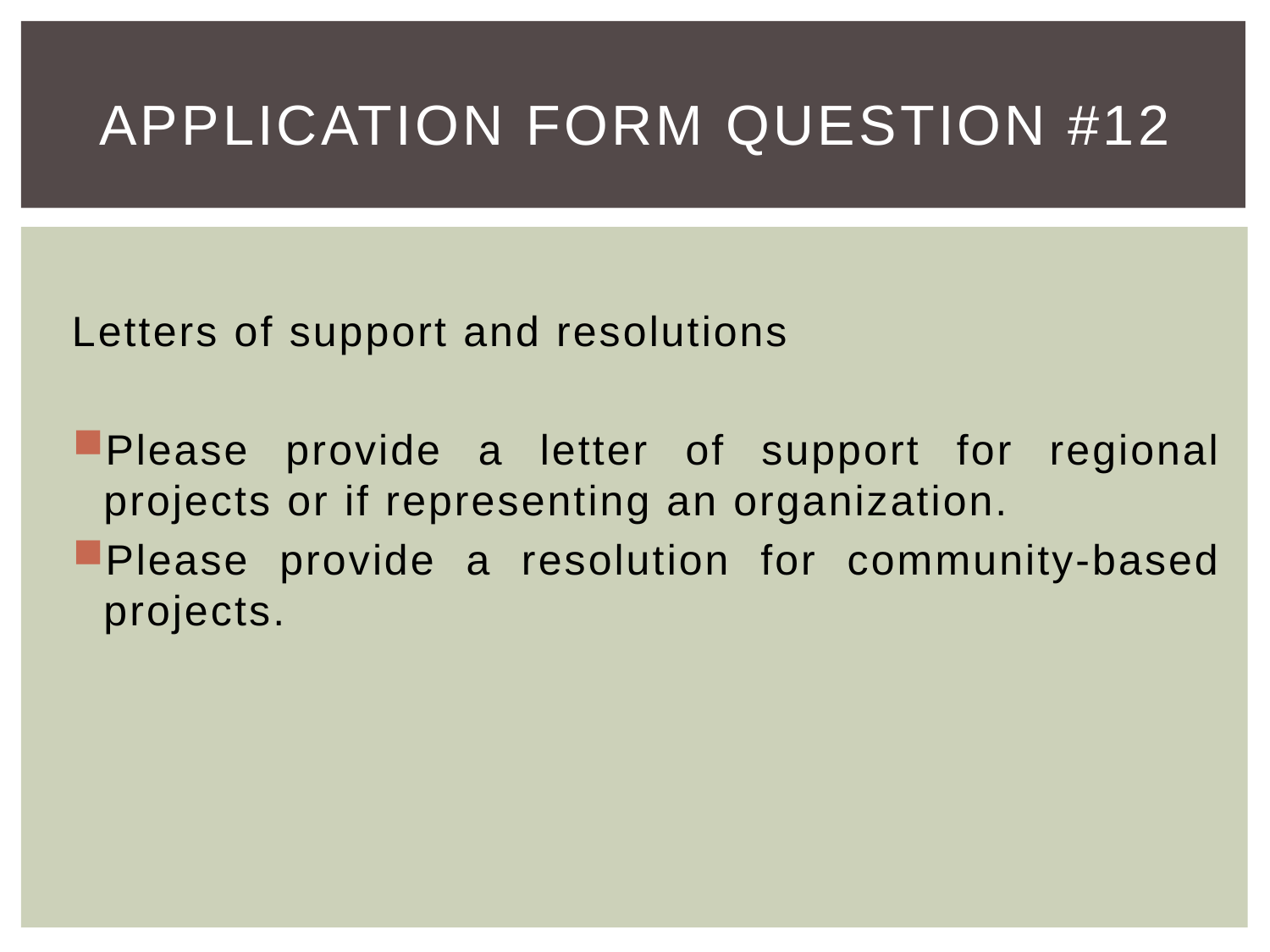

# Application Form Question #12

Letters of support and resolutions

Please provide a letter of support for regional projects or if representing an organization.
Please provide a resolution for community-based projects.